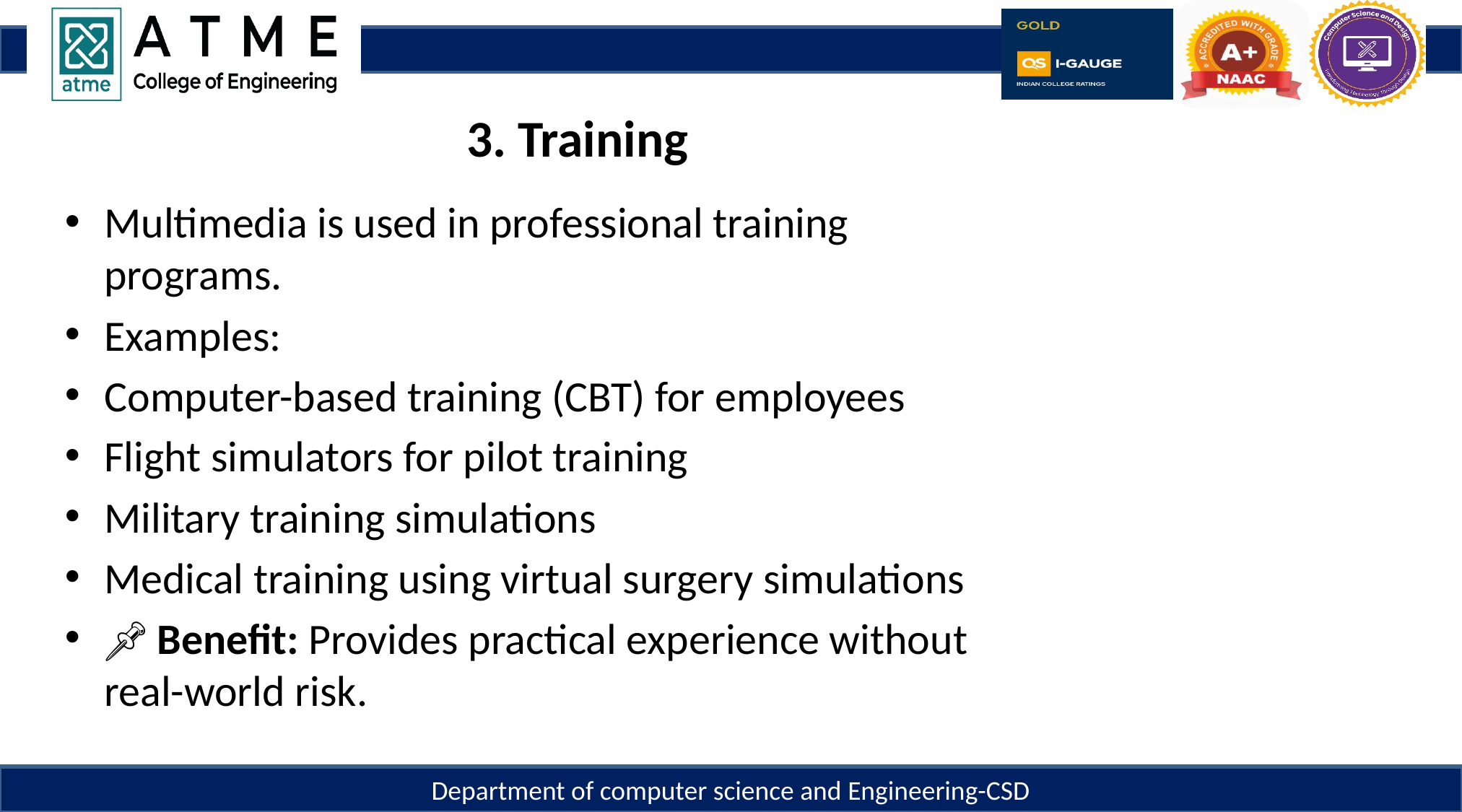

3. Training
Multimedia is used in professional training programs.
Examples:
Computer-based training (CBT) for employees
Flight simulators for pilot training
Military training simulations
Medical training using virtual surgery simulations
📌 Benefit: Provides practical experience without real-world risk.

Department of computer science and Engineering-CSD